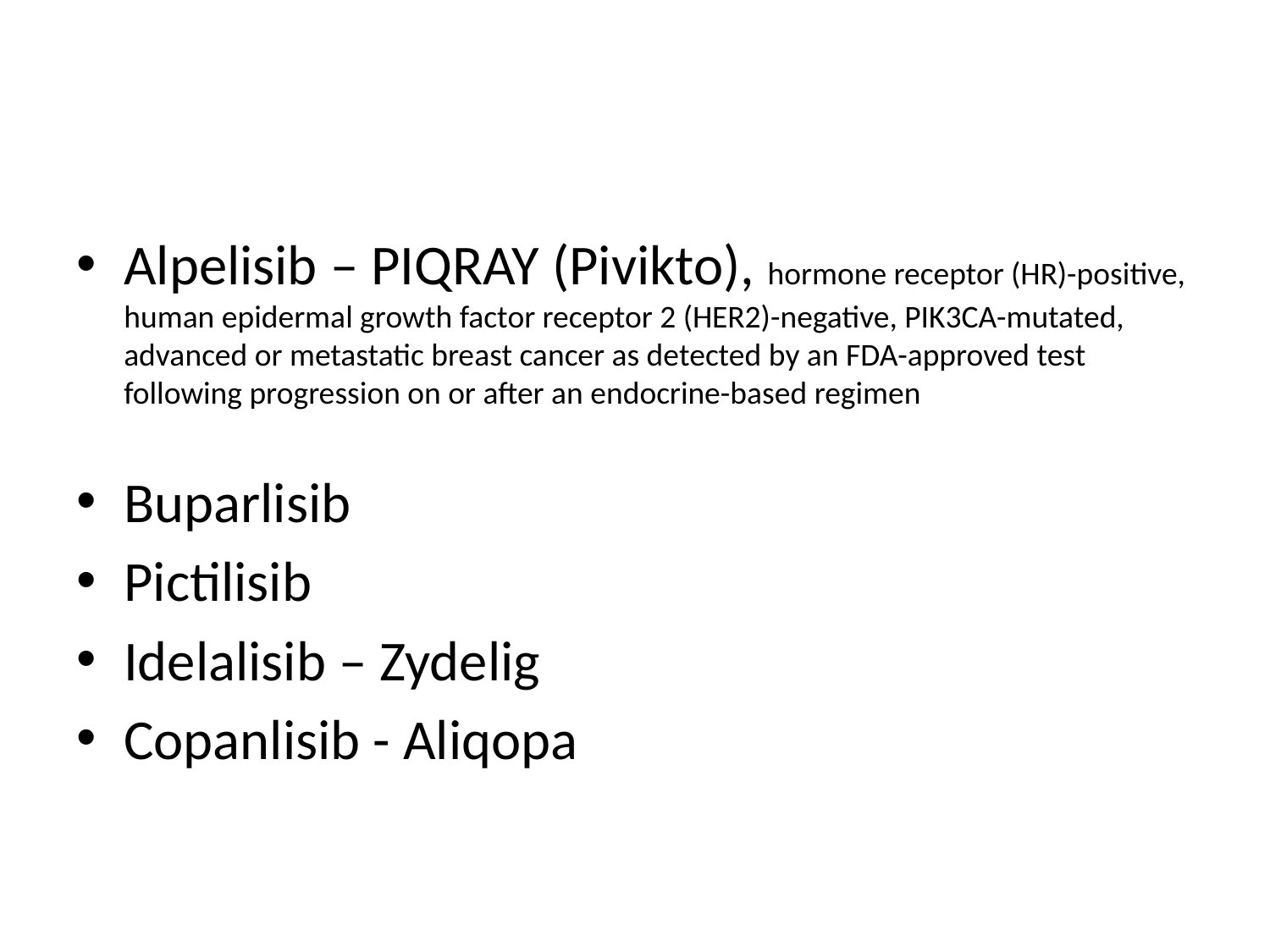

Alpelisib – PIQRAY (Pivikto), hormone receptor (HR)-positive, human epidermal growth factor receptor 2 (HER2)-negative, PIK3CA-mutated, advanced or metastatic breast cancer as detected by an FDA-approved test following progression on or after an endocrine-based regimen

Buparlisib
Pictilisib
Idelalisib – Zydelig
Copanlisib - Aliqopa